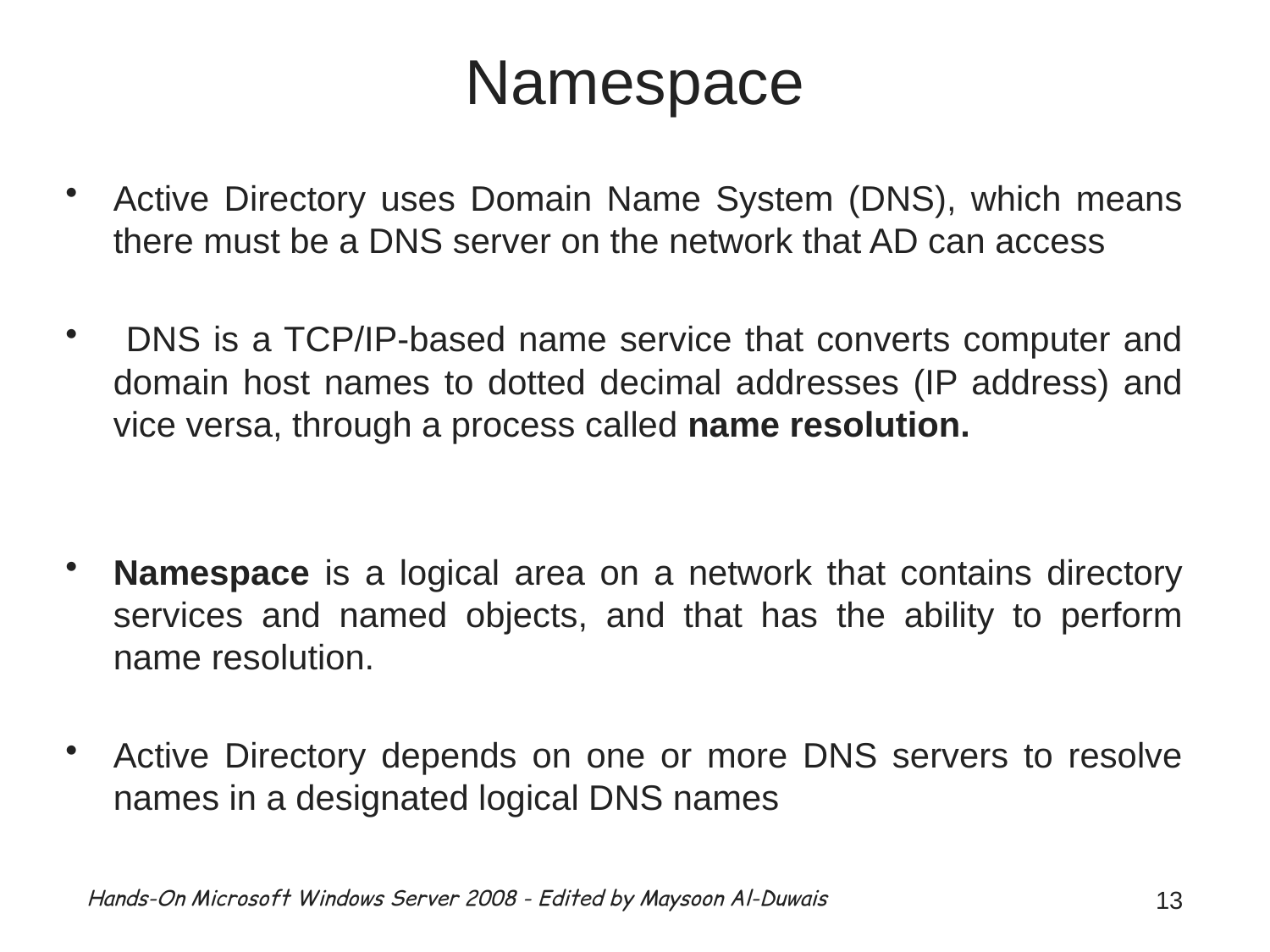

# Namespace
Active Directory uses Domain Name System (DNS), which means there must be a DNS server on the network that AD can access

 DNS is a TCP/IP-based name service that converts computer and domain host names to dotted decimal addresses (IP address) and vice versa, through a process called name resolution.

Namespace is a logical area on a network that contains directory services and named objects, and that has the ability to perform name resolution.

Active Directory depends on one or more DNS servers to resolve names in a designated logical DNS names
Hands-On Microsoft Windows Server 2008 - Edited by Maysoon Al-Duwais
13